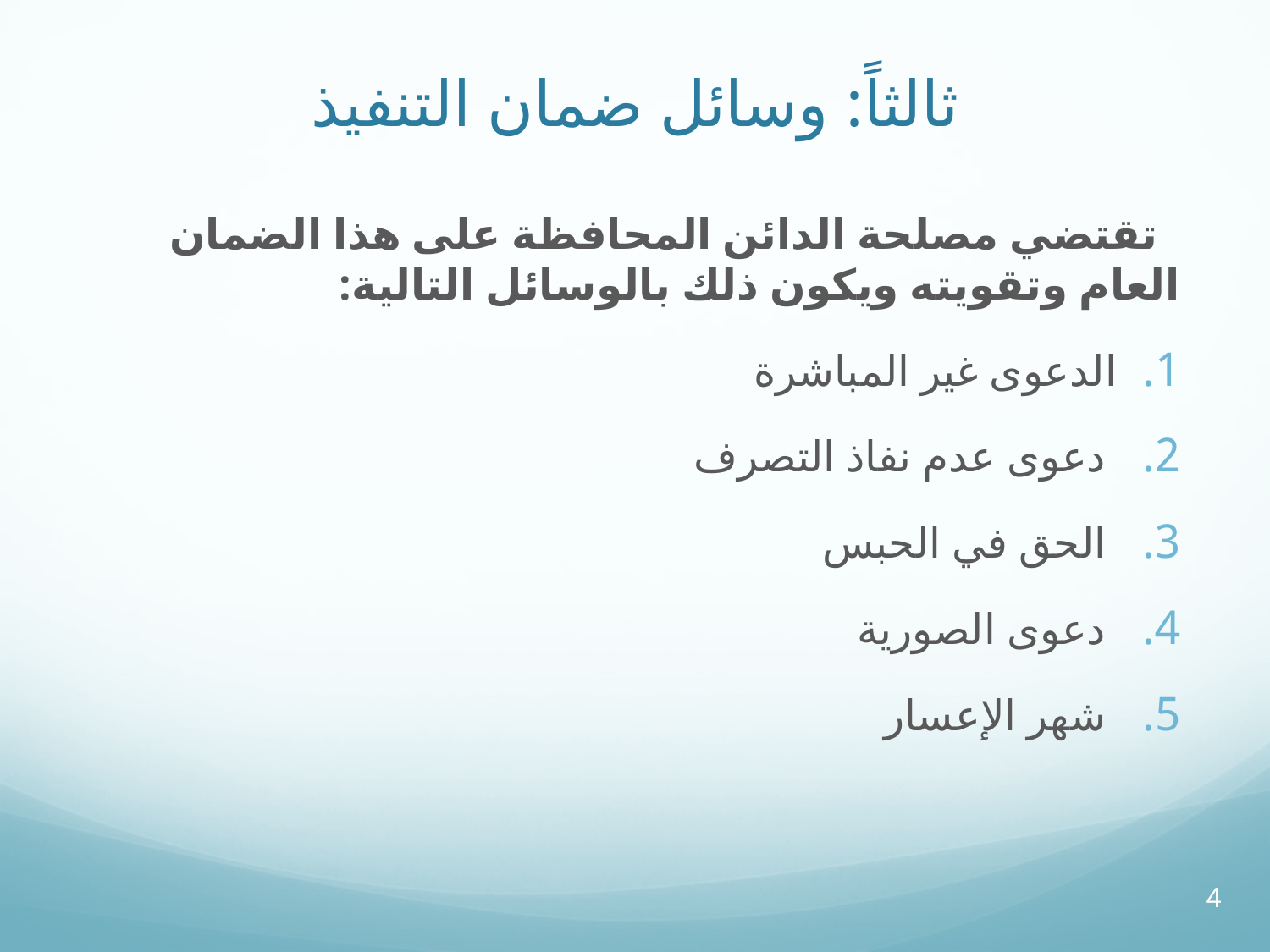

# ثالثاً: وسائل ضمان التنفيذ
  تقتضي مصلحة الدائن المحافظة على هذا الضمان العام وتقويته ويكون ذلك بالوسائل التالية:
الدعوى غير المباشرة
 دعوى عدم نفاذ التصرف
 الحق في الحبس
 دعوى الصورية
 شهر الإعسار
4